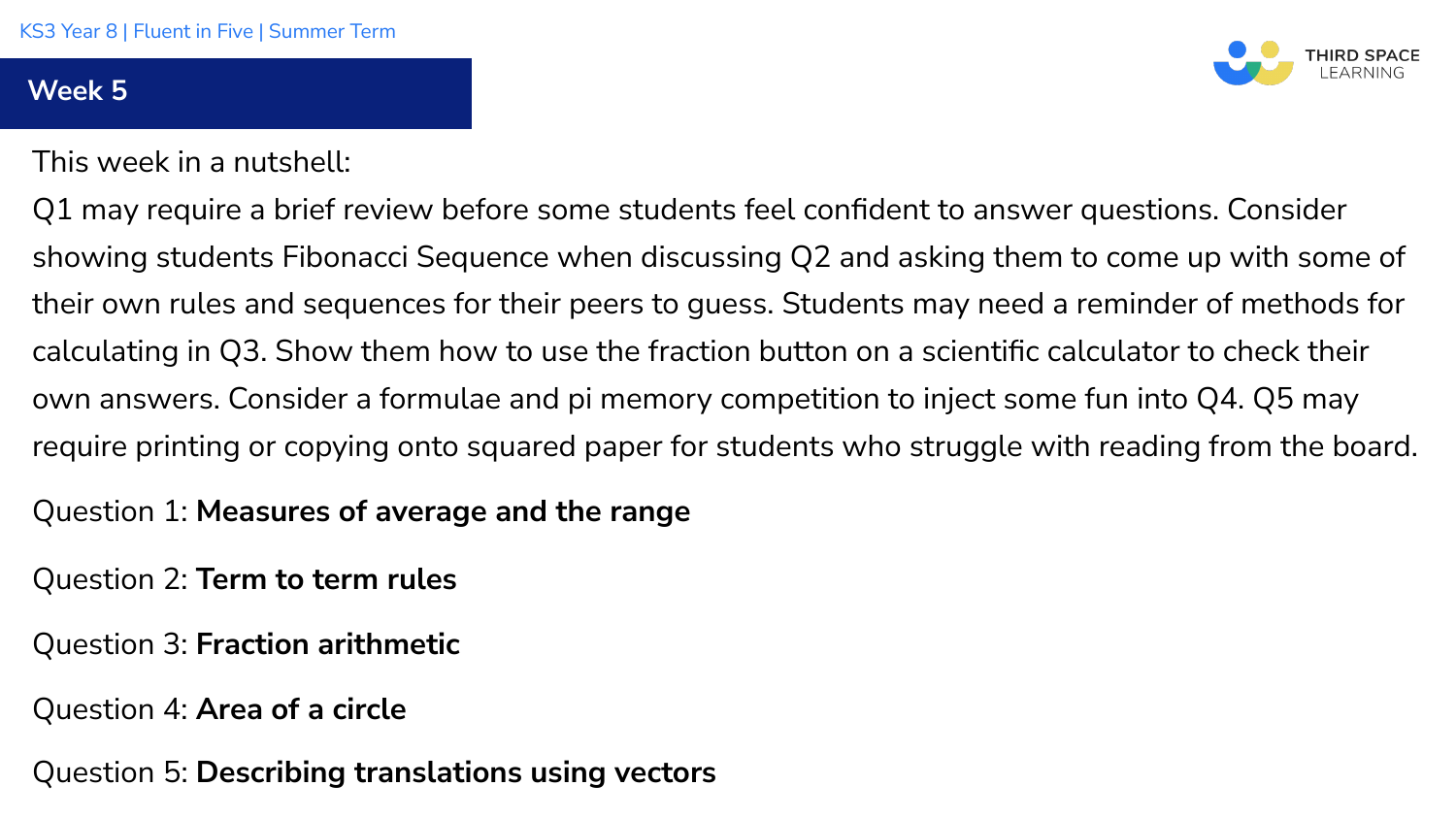

Week 5
| This week in a nutshell: Q1 may require a brief review before some students feel confident to answer questions. Consider showing students Fibonacci Sequence when discussing Q2 and asking them to come up with some of their own rules and sequences for their peers to guess. Students may need a reminder of methods for calculating in Q3. Show them how to use the fraction button on a scientific calculator to check their own answers. Consider a formulae and pi memory competition to inject some fun into Q4. Q5 may require printing or copying onto squared paper for students who struggle with reading from the board. |
| --- |
| Question 1: Measures of average and the range |
| Question 2: Term to term rules |
| Question 3: Fraction arithmetic |
| Question 4: Area of a circle |
| Question 5: Describing translations using vectors |